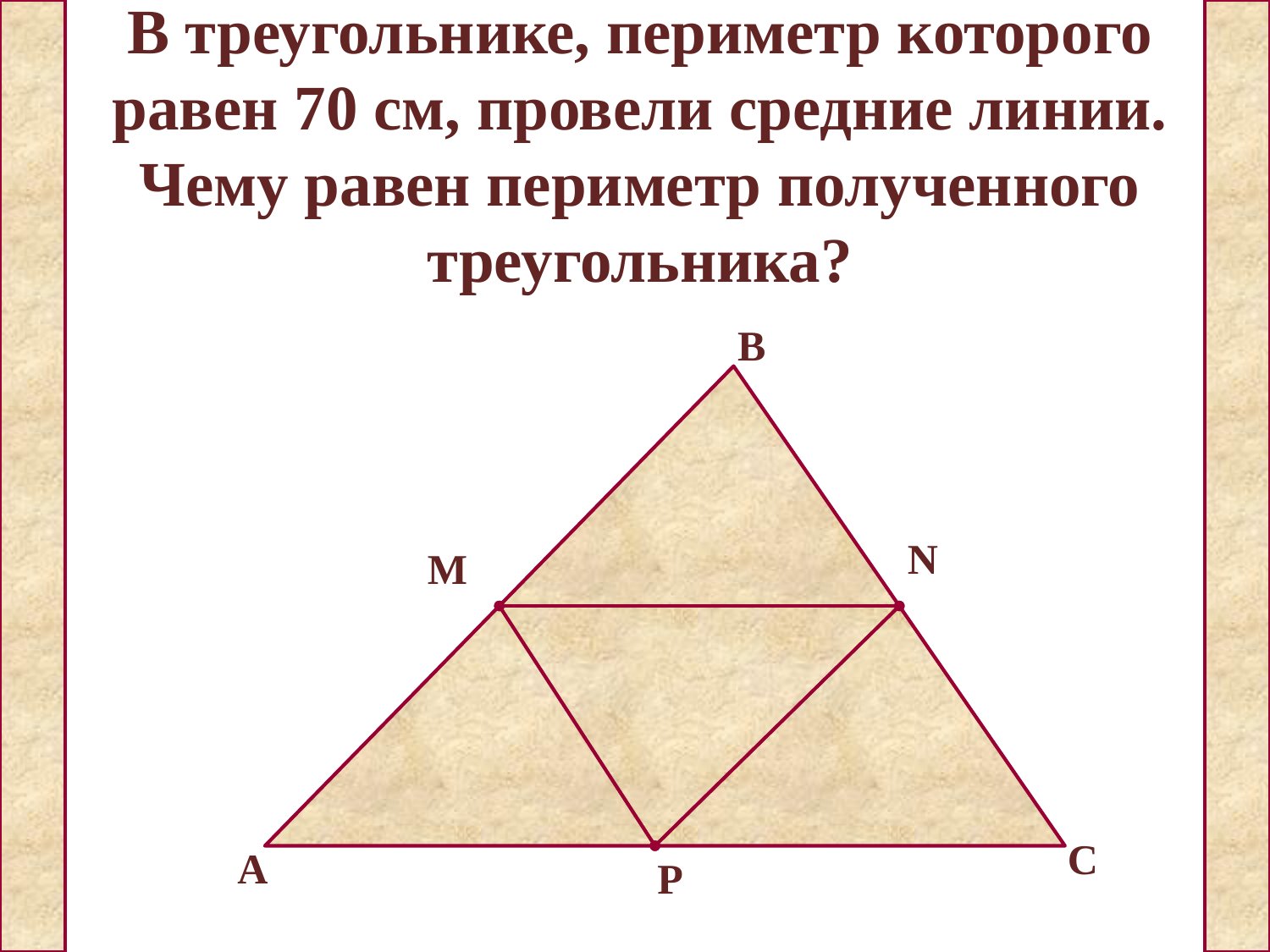

# В треугольнике, периметр которого равен 70 см, провели средние линии. Чему равен периметр полученного треугольника?

В

N
М
С
А
Р